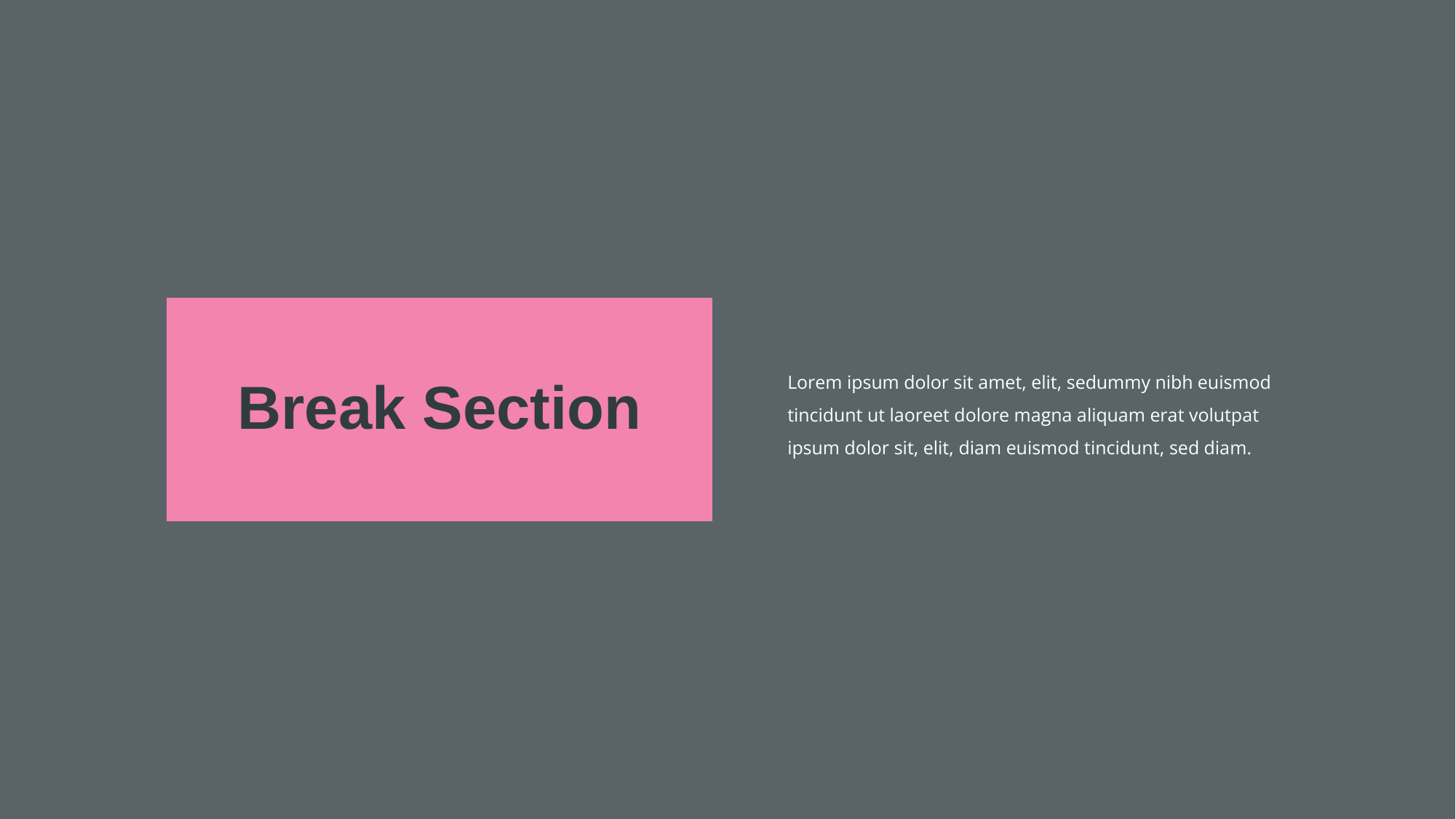

# Break Section
Lorem ipsum dolor sit amet, elit, sedummy nibh euismod tincidunt ut laoreet dolore magna aliquam erat volutpat ipsum dolor sit, elit, diam euismod tincidunt, sed diam.